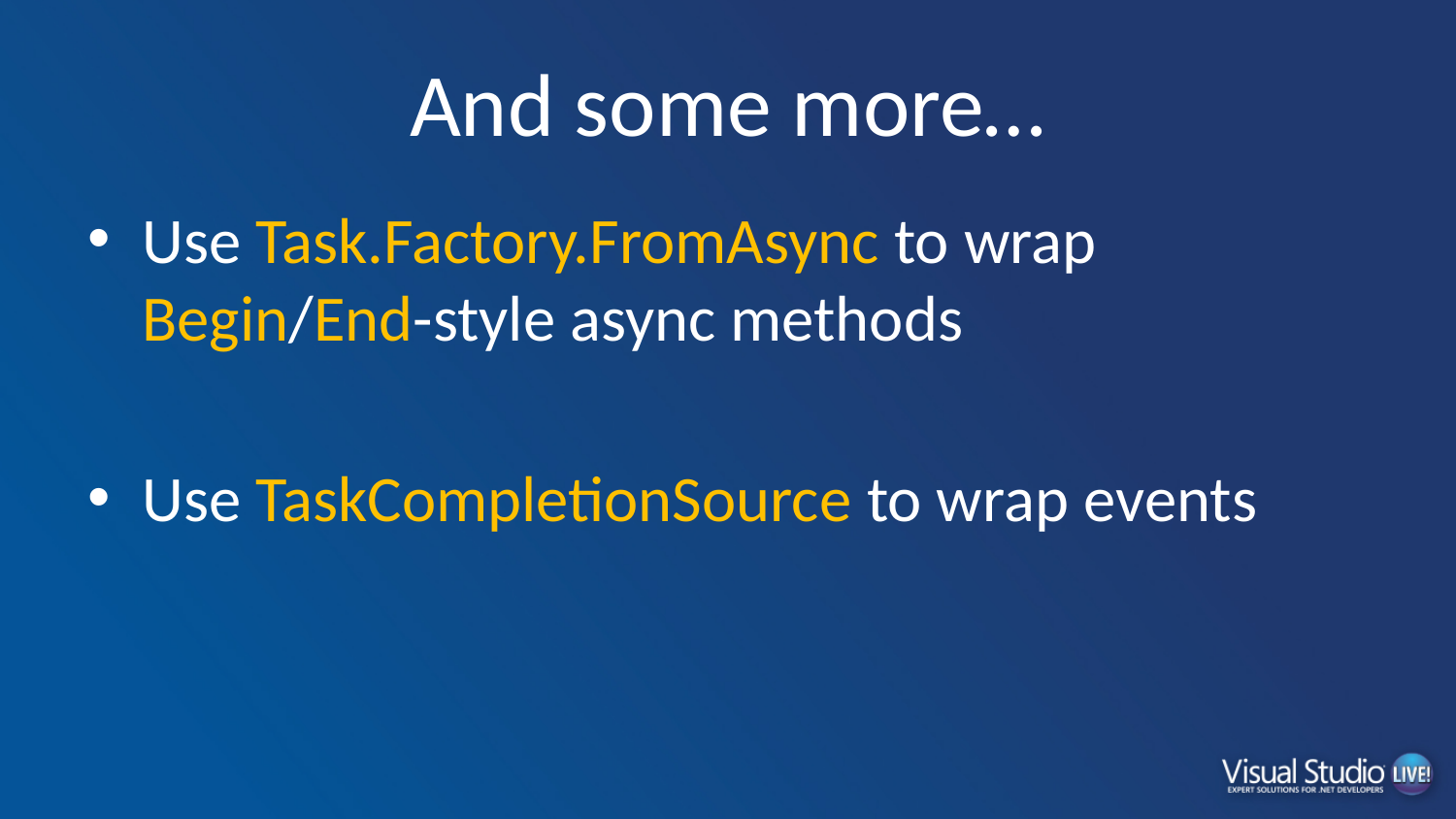

# And some more…
Use Task.Factory.FromAsync to wrap Begin/End-style async methods

Use TaskCompletionSource to wrap events